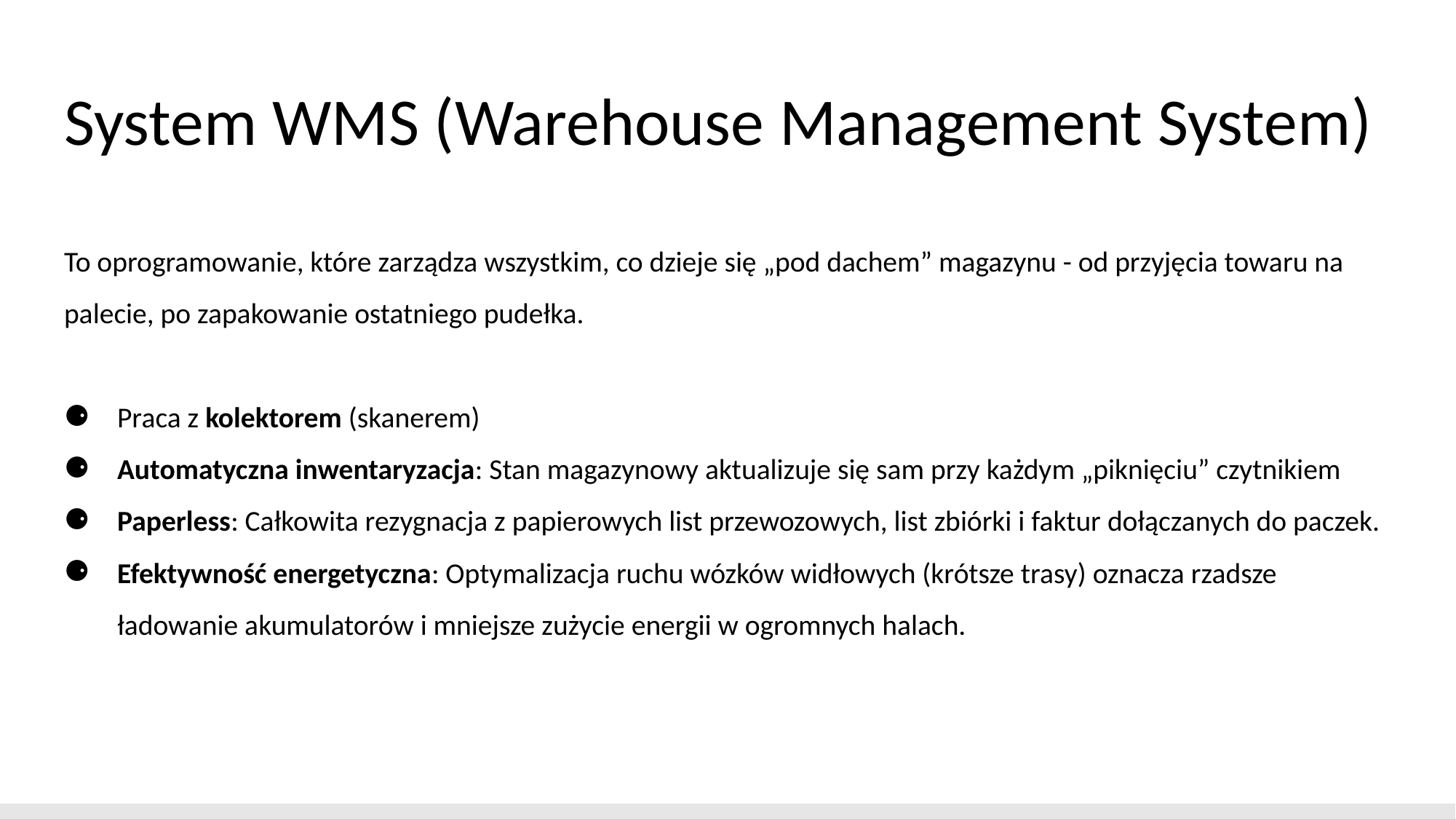

# System WMS (Warehouse Management System)
To oprogramowanie, które zarządza wszystkim, co dzieje się „pod dachem” magazynu - od przyjęcia towaru na palecie, po zapakowanie ostatniego pudełka.

Praca z kolektorem (skanerem)
Automatyczna inwentaryzacja: Stan magazynowy aktualizuje się sam przy każdym „piknięciu” czytnikiem
Paperless: Całkowita rezygnacja z papierowych list przewozowych, list zbiórki i faktur dołączanych do paczek.
Efektywność energetyczna: Optymalizacja ruchu wózków widłowych (krótsze trasy) oznacza rzadsze ładowanie akumulatorów i mniejsze zużycie energii w ogromnych halach.